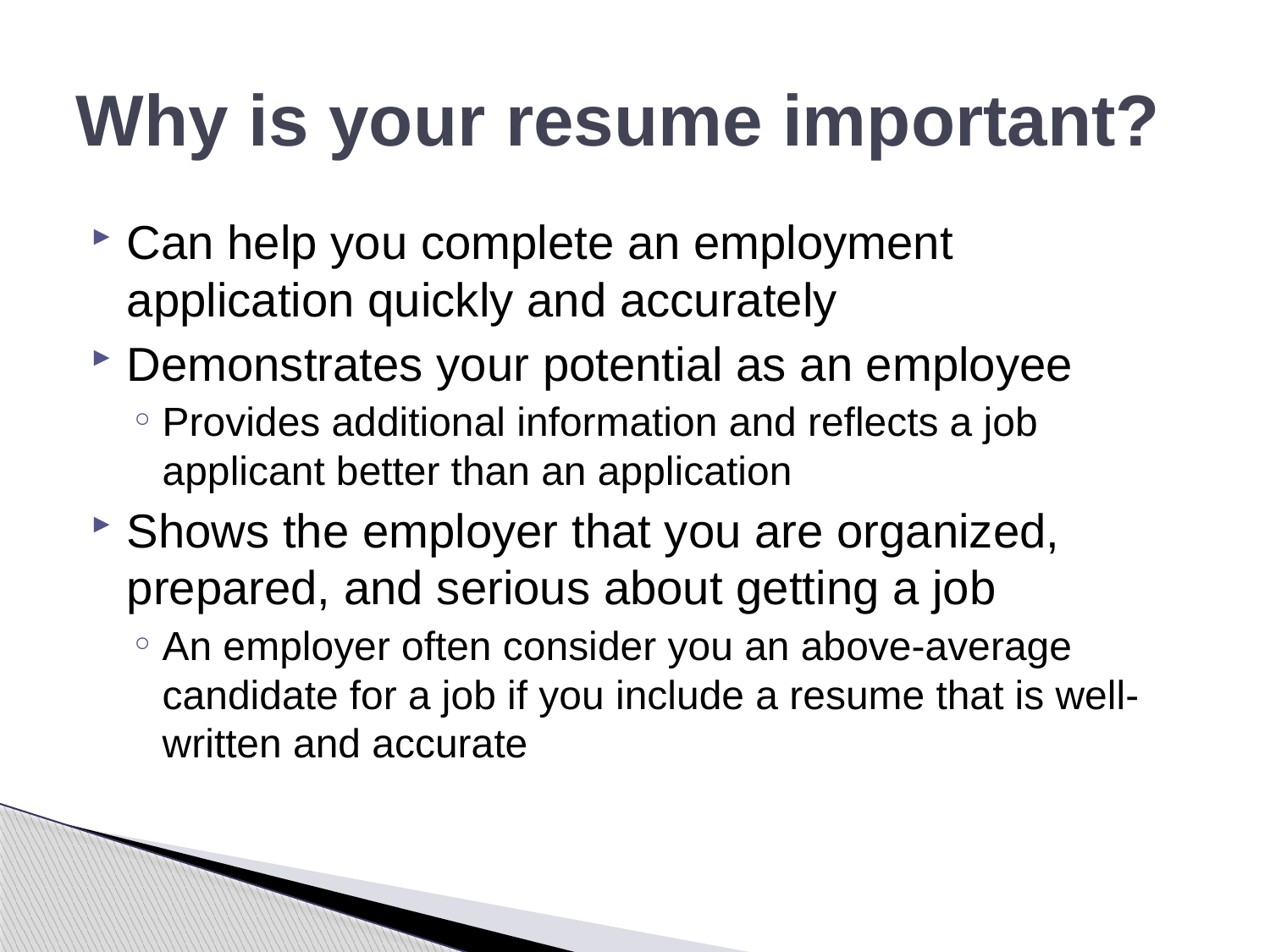

# Why is your resume important?
Can help you complete an employment application quickly and accurately
Demonstrates your potential as an employee
Provides additional information and reflects a job applicant better than an application
Shows the employer that you are organized, prepared, and serious about getting a job
An employer often consider you an above-average candidate for a job if you include a resume that is well-written and accurate